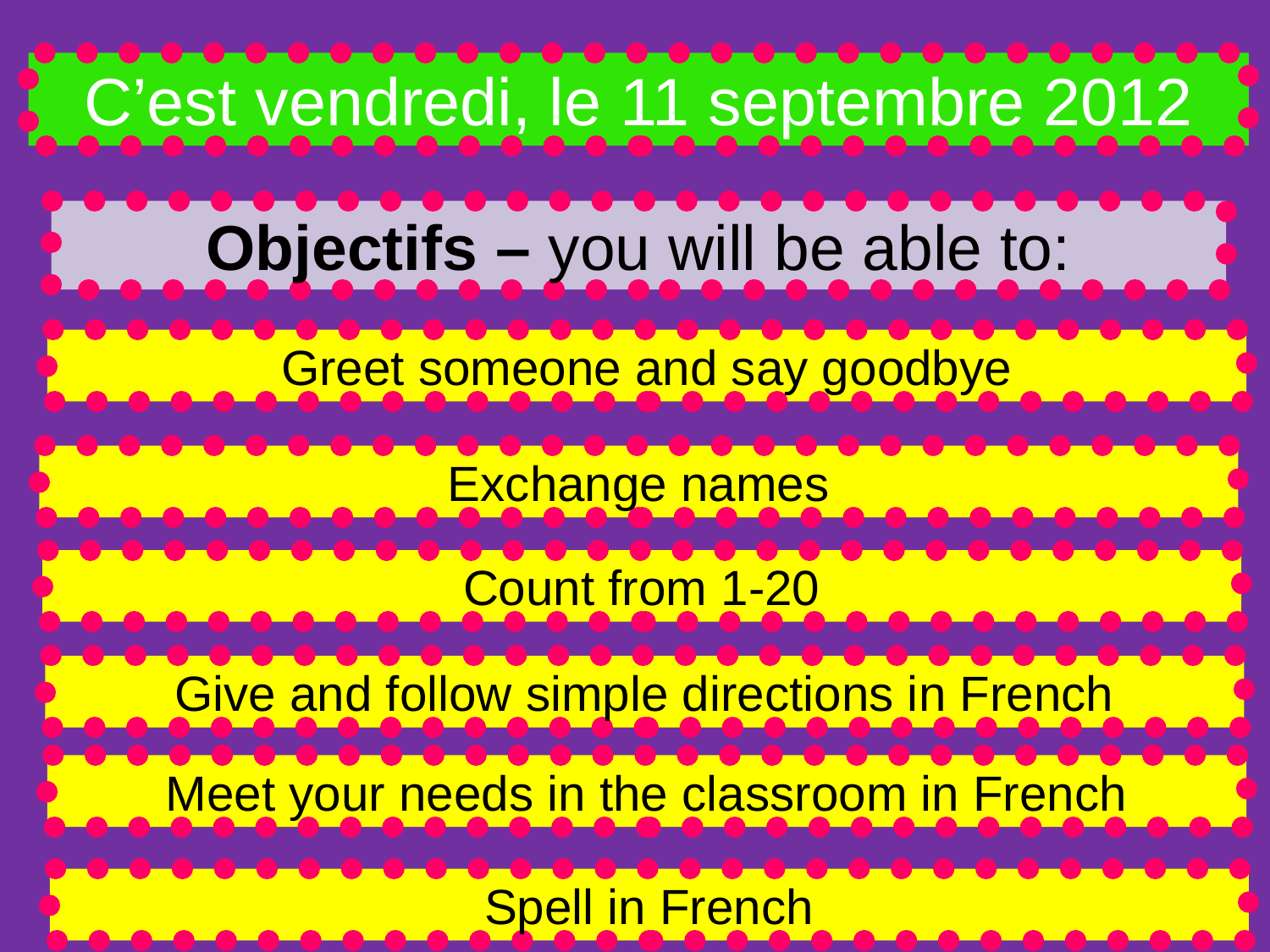

C’est vendredi, le 11 septembre 2012
Objectifs – you will be able to:
Greet someone and say goodbye
Exchange names
Count from 1-20
Give and follow simple directions in French
Meet your needs in the classroom in French
Spell in French